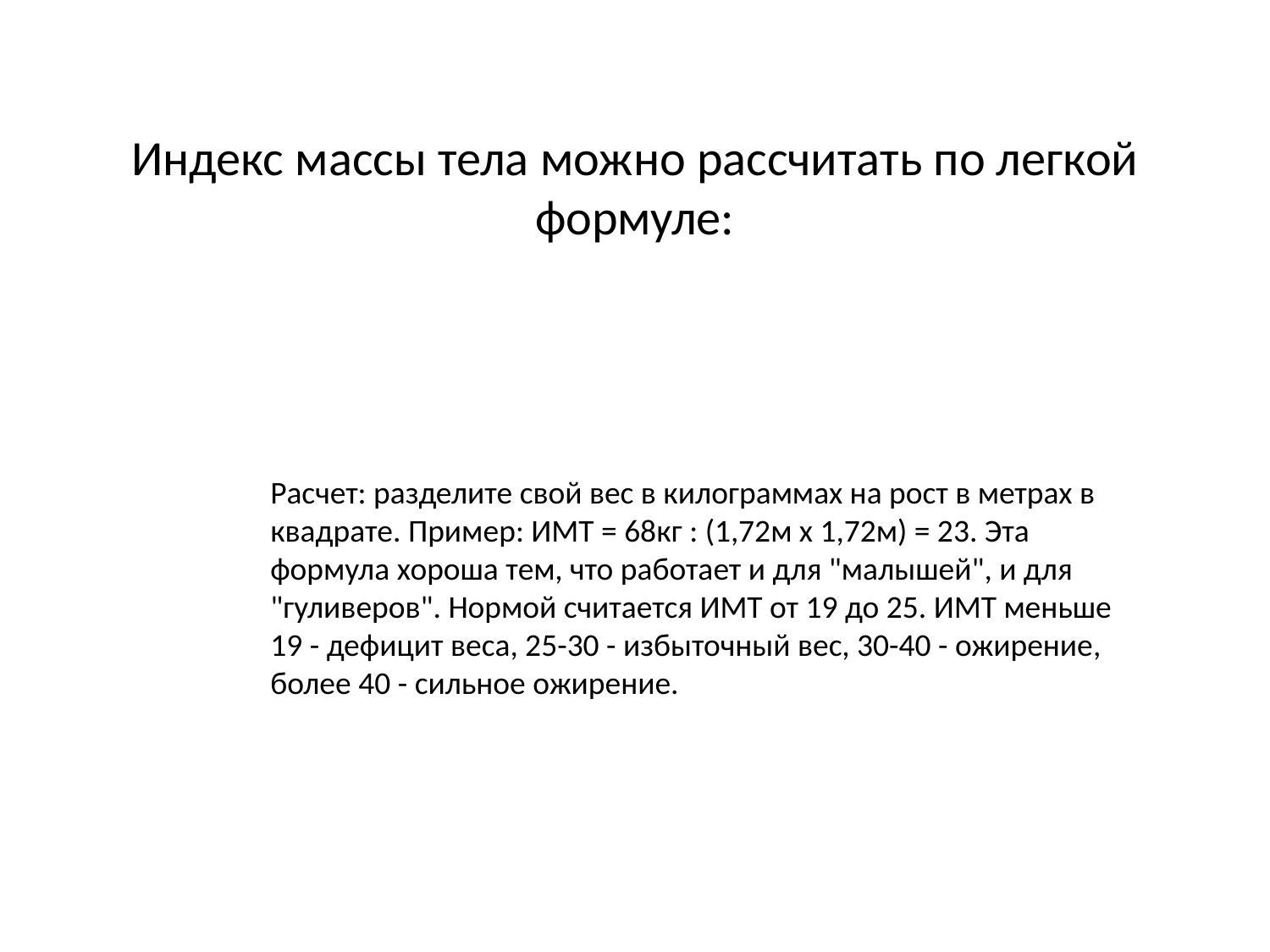

# Индекс массы тела можно рассчитать по легкой формуле:
Расчет: разделите свой вес в килограммах на рост в метрах в квадрате. Пример: ИМТ = 68кг : (1,72м х 1,72м) = 23. Эта формула хороша тем, что работает и для "малышей", и для "гуливеров". Нормой считается ИМТ от 19 до 25. ИМТ меньше 19 - дефицит веса, 25-30 - избыточный вес, 30-40 - ожирение, более 40 - сильное ожирение.